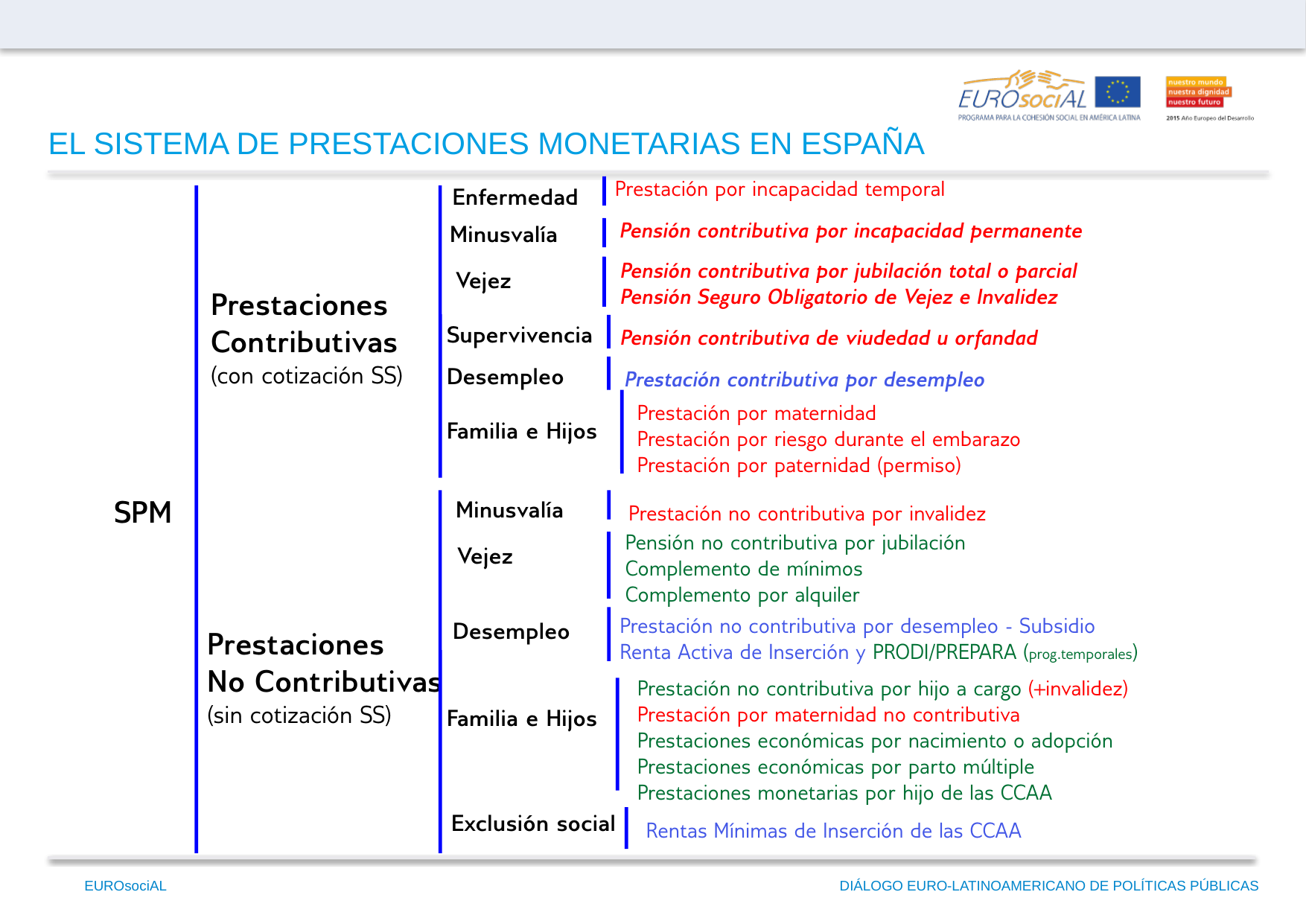

EL SISTEMA DE PRESTACIONES MONETARIAS EN ESPAÑA
Prestación por incapacidad temporal

Enfermedad
Pensión contributiva por incapacidad permanente
Minusvalía
Pensión contributiva por jubilación total o parcial
Pensión Seguro Obligatorio de Vejez e Invalidez
Vejez
Supervivencia
Pensión contributiva de viudedad u orfandad
Desempleo
Prestación contributiva por desempleo
Prestación por maternidad
Prestación por riesgo durante el embarazo
Prestación por paternidad (permiso)
Familia e Hijos
Minusvalía
Prestación no contributiva por invalidez
Pensión no contributiva por jubilación
Complemento de mínimos
Complemento por alquiler
Vejez
Prestación no contributiva por desempleo - Subsidio
Renta Activa de Inserción y PRODI/PREPARA (prog.temporales)
Desempleo
Prestación no contributiva por hijo a cargo (+invalidez)
Prestación por maternidad no contributiva
Prestaciones económicas por nacimiento o adopción
Prestaciones económicas por parto múltiple
Prestaciones monetarias por hijo de las CCAA
Familia e Hijos
Exclusión social
Rentas Mínimas de Inserción de las CCAA

Prestaciones
Contributivas
(con cotización SS)
SPM
Prestaciones
No Contributivas
(sin cotización SS)